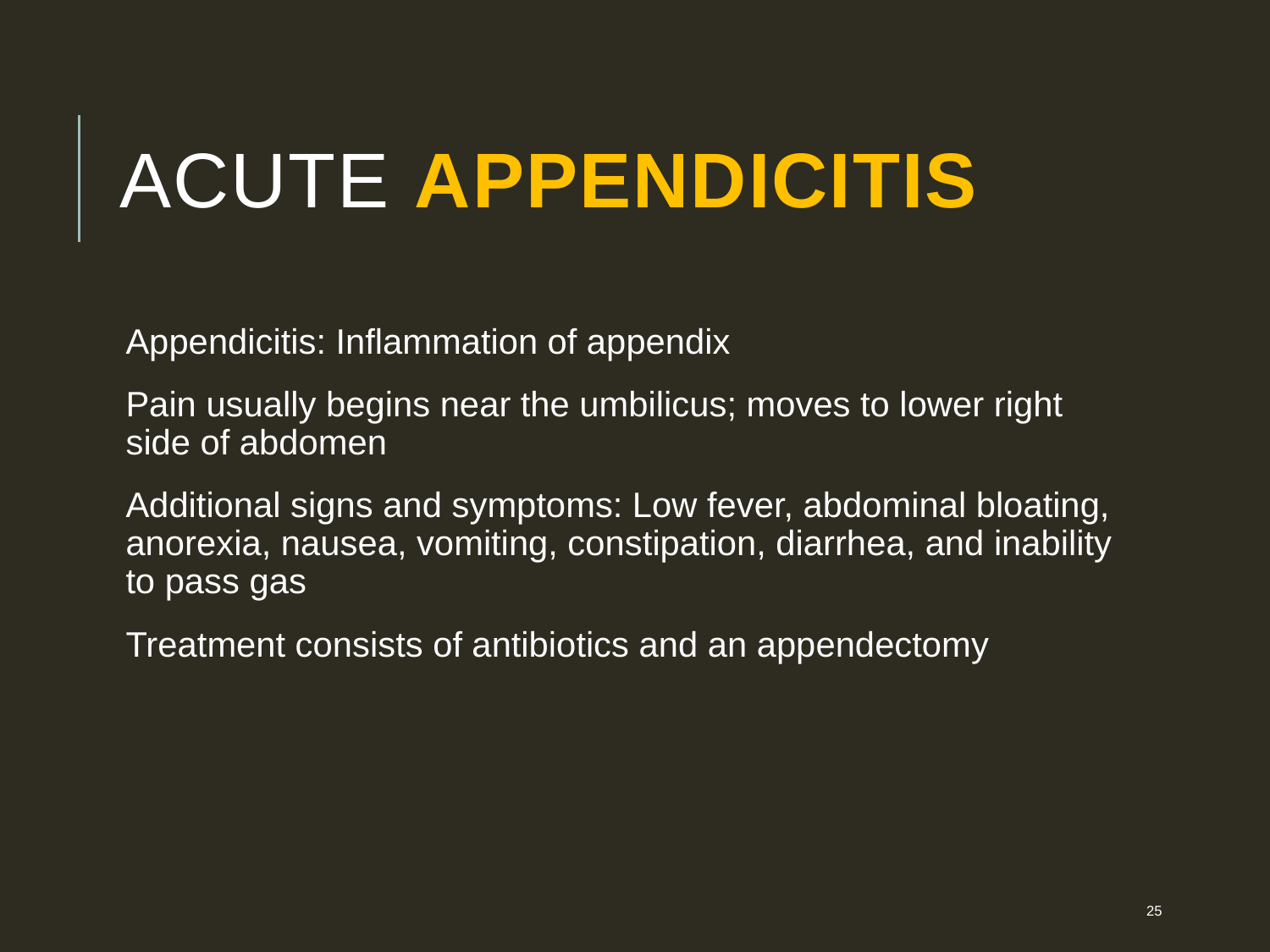

# Acute Appendicitis
Appendicitis: Inflammation of appendix
Pain usually begins near the umbilicus; moves to lower right side of abdomen
Additional signs and symptoms: Low fever, abdominal bloating, anorexia, nausea, vomiting, constipation, diarrhea, and inability to pass gas
Treatment consists of antibiotics and an appendectomy
 25